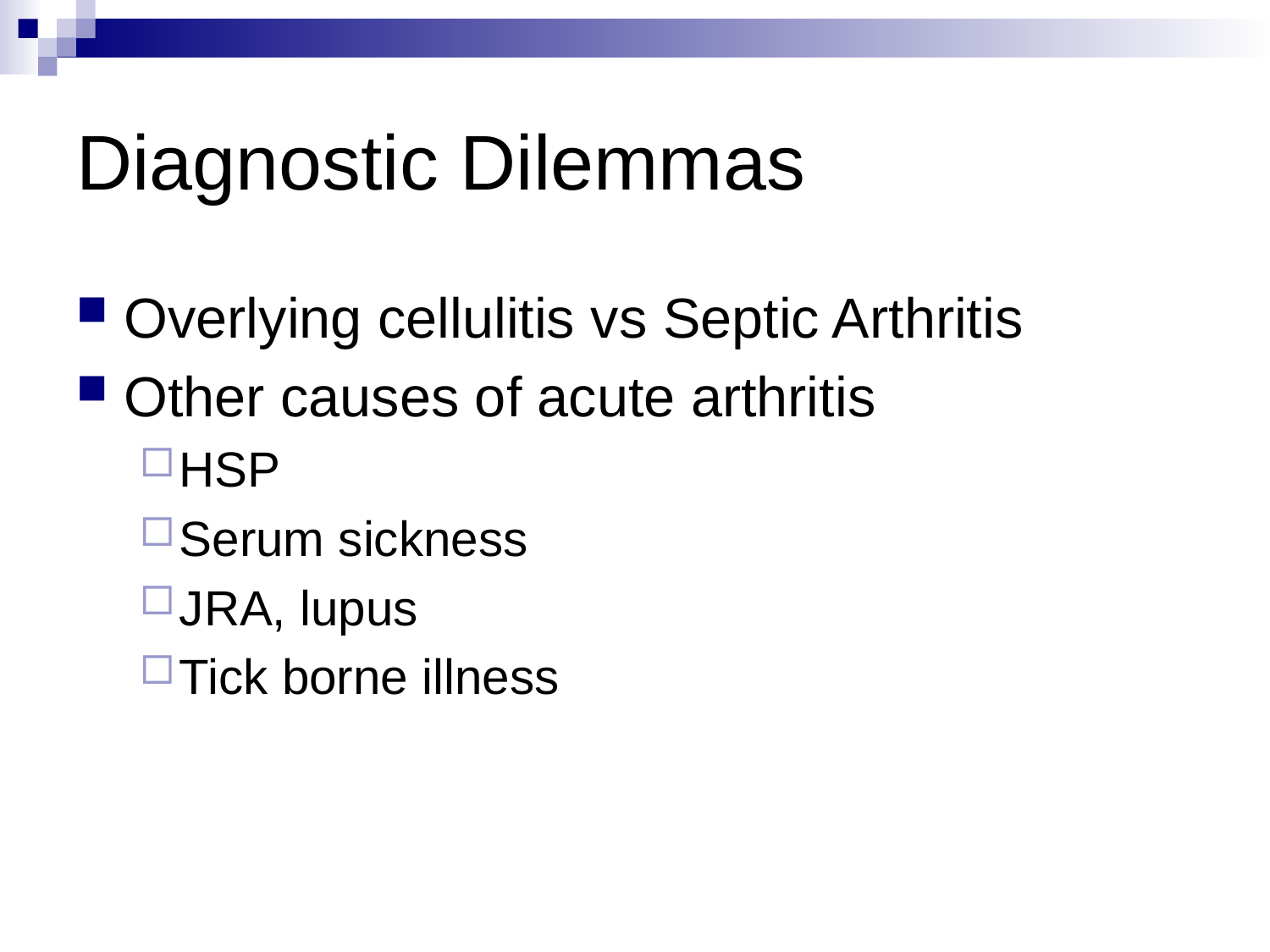

# Diagnostic Dilemmas
Overlying cellulitis vs Septic Arthritis
Other causes of acute arthritis
HSP
Serum sickness
JRA, lupus
Tick borne illness